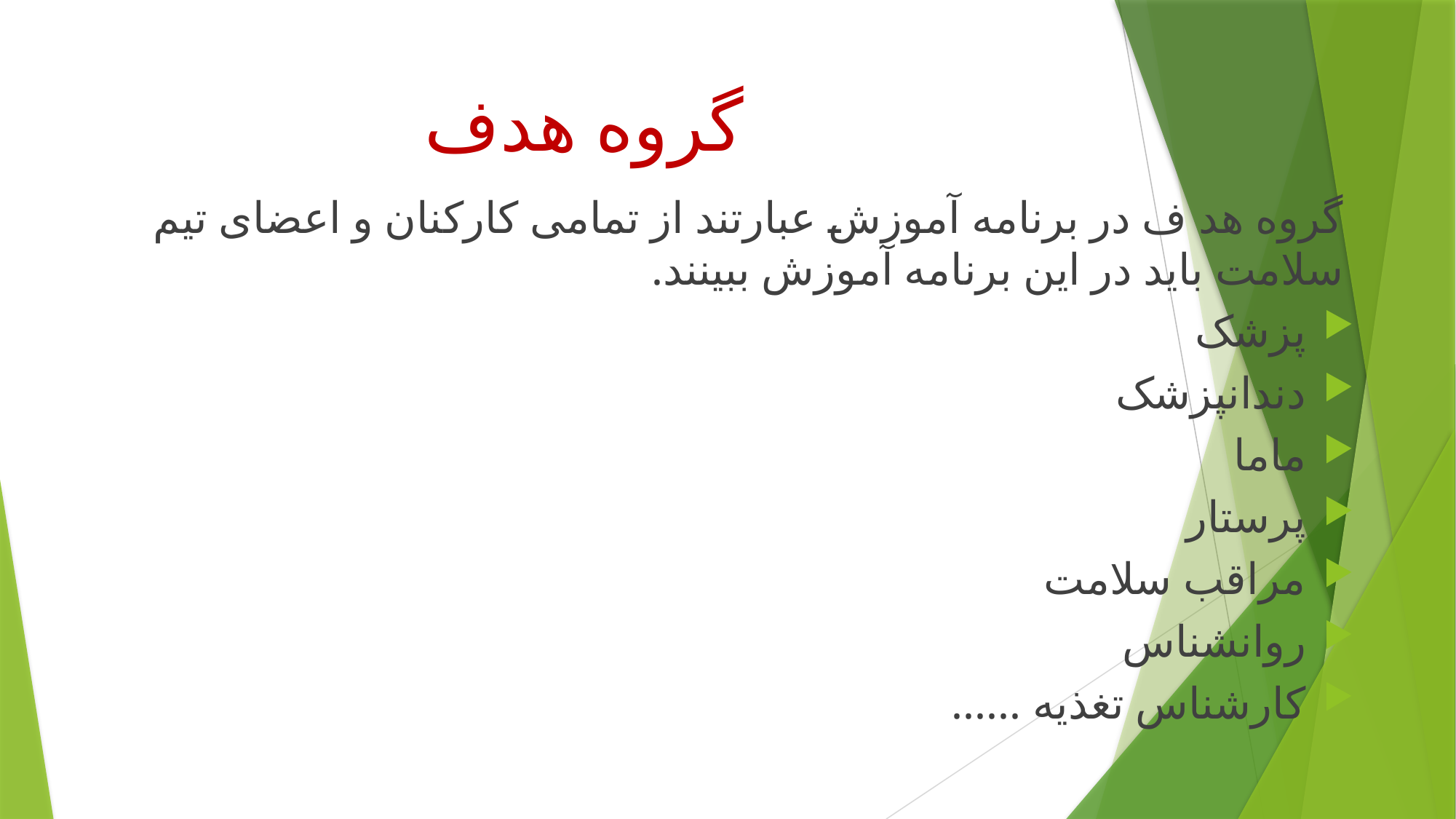

# گروه هدف
گروه هد ف در برنامه آموزش عبارتند از تمامی کارکنان و اعضای تیم سلامت باید در این برنامه آموزش ببینند.
پزشک
دندانپزشک
ماما
پرستار
مراقب سلامت
روانشناس
کارشناس تغذیه ......